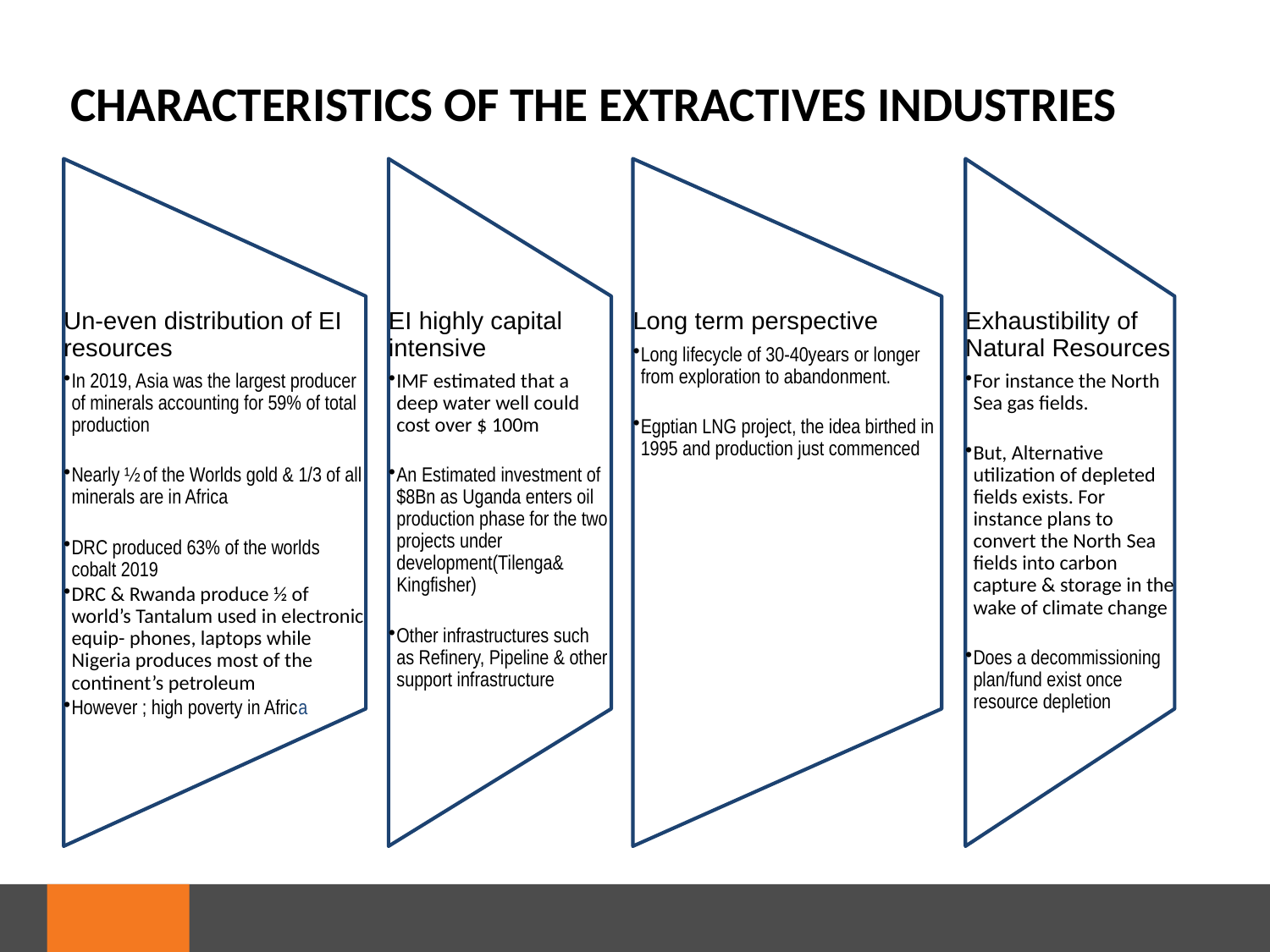

CHARACTERISTICS OF THE EXTRACTIVES INDUSTRIES
Un-even distribution of EI resources
In 2019, Asia was the largest producer of minerals accounting for 59% of total production

Nearly ½ of the Worlds gold & 1/3 of all minerals are in Africa

DRC produced 63% of the worlds cobalt 2019
DRC & Rwanda produce ½ of world’s Tantalum used in electronic equip- phones, laptops while Nigeria produces most of the continent’s petroleum
However ; high poverty in Africa
EI highly capital intensive
IMF estimated that a deep water well could cost over $ 100m

An Estimated investment of $8Bn as Uganda enters oil production phase for the two projects under development(Tilenga& Kingfisher)

Other infrastructures such as Refinery, Pipeline & other support infrastructure
Long term perspective
Long lifecycle of 30-40years or longer from exploration to abandonment.

Egptian LNG project, the idea birthed in 1995 and production just commenced

Exhaustibility of Natural Resources
For instance the North Sea gas fields.

But, Alternative utilization of depleted fields exists. For instance plans to convert the North Sea fields into carbon capture & storage in the wake of climate change

Does a decommissioning plan/fund exist once resource depletion